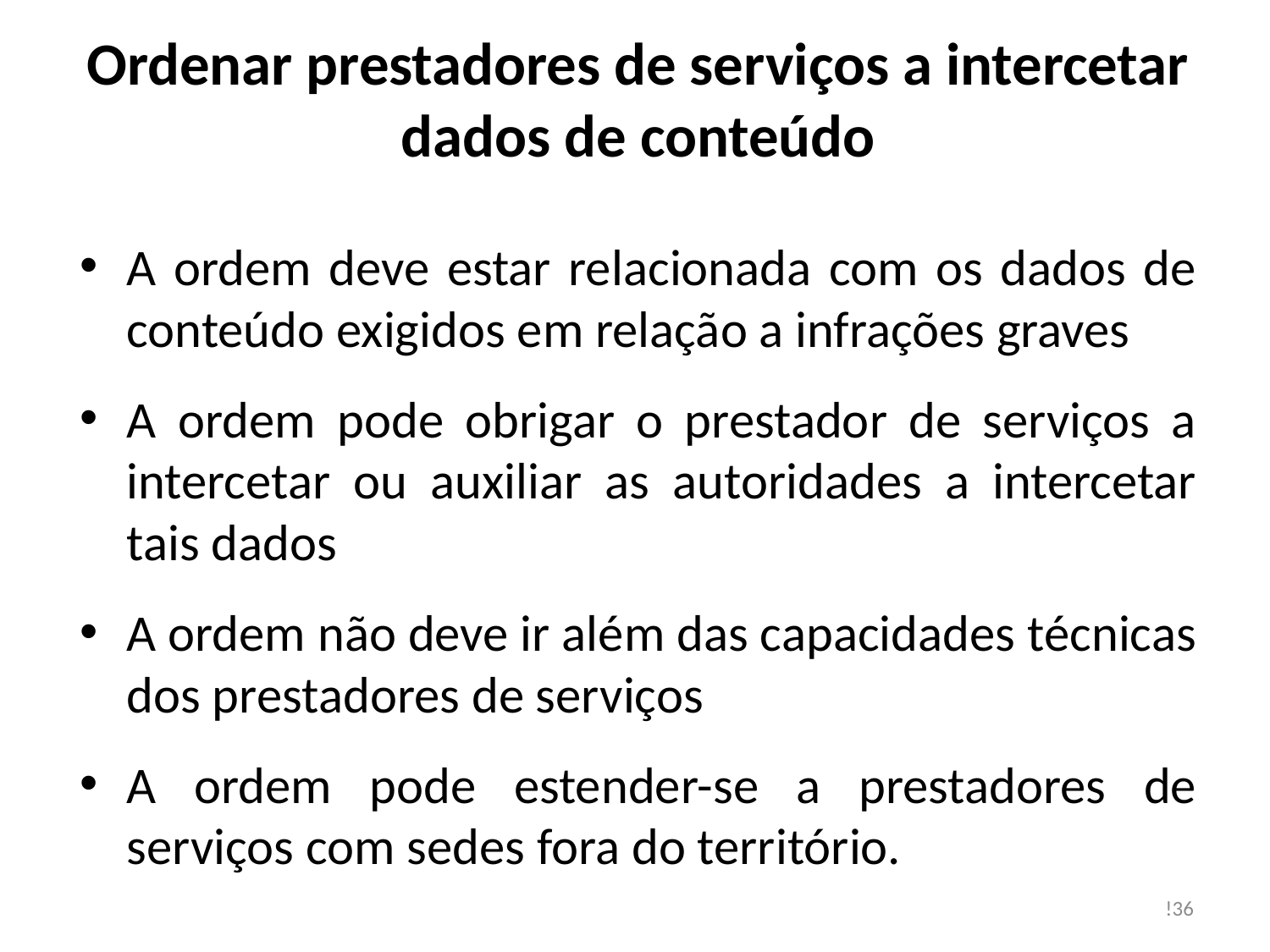

# Ordenar prestadores de serviços a intercetar dados de conteúdo
A ordem deve estar relacionada com os dados de conteúdo exigidos em relação a infrações graves
A ordem pode obrigar o prestador de serviços a intercetar ou auxiliar as autoridades a intercetar tais dados
A ordem não deve ir além das capacidades técnicas dos prestadores de serviços
A ordem pode estender-se a prestadores de serviços com sedes fora do território.
!36